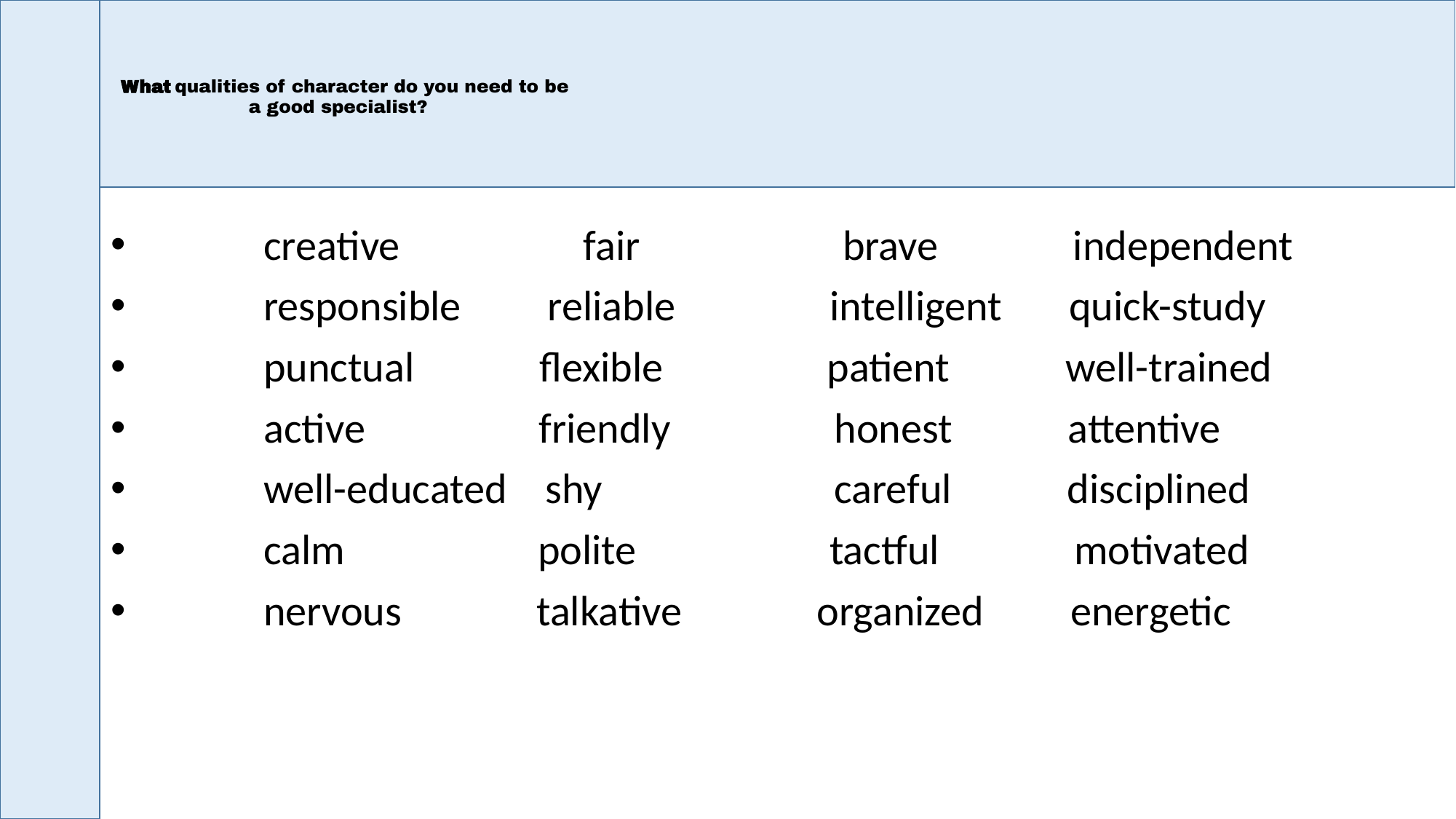

# What qualities of character do you need to be a good specialist?
             creative                   fair                     brave              independent
             responsible         reliable                intelligent       quick-study
             punctual             flexible                 patient            well-trained
             active                  friendly                 honest            attentive
             well-educated    shy                        careful            disciplined
             calm                    polite                    tactful              motivated
             nervous              talkative              organized         energetic